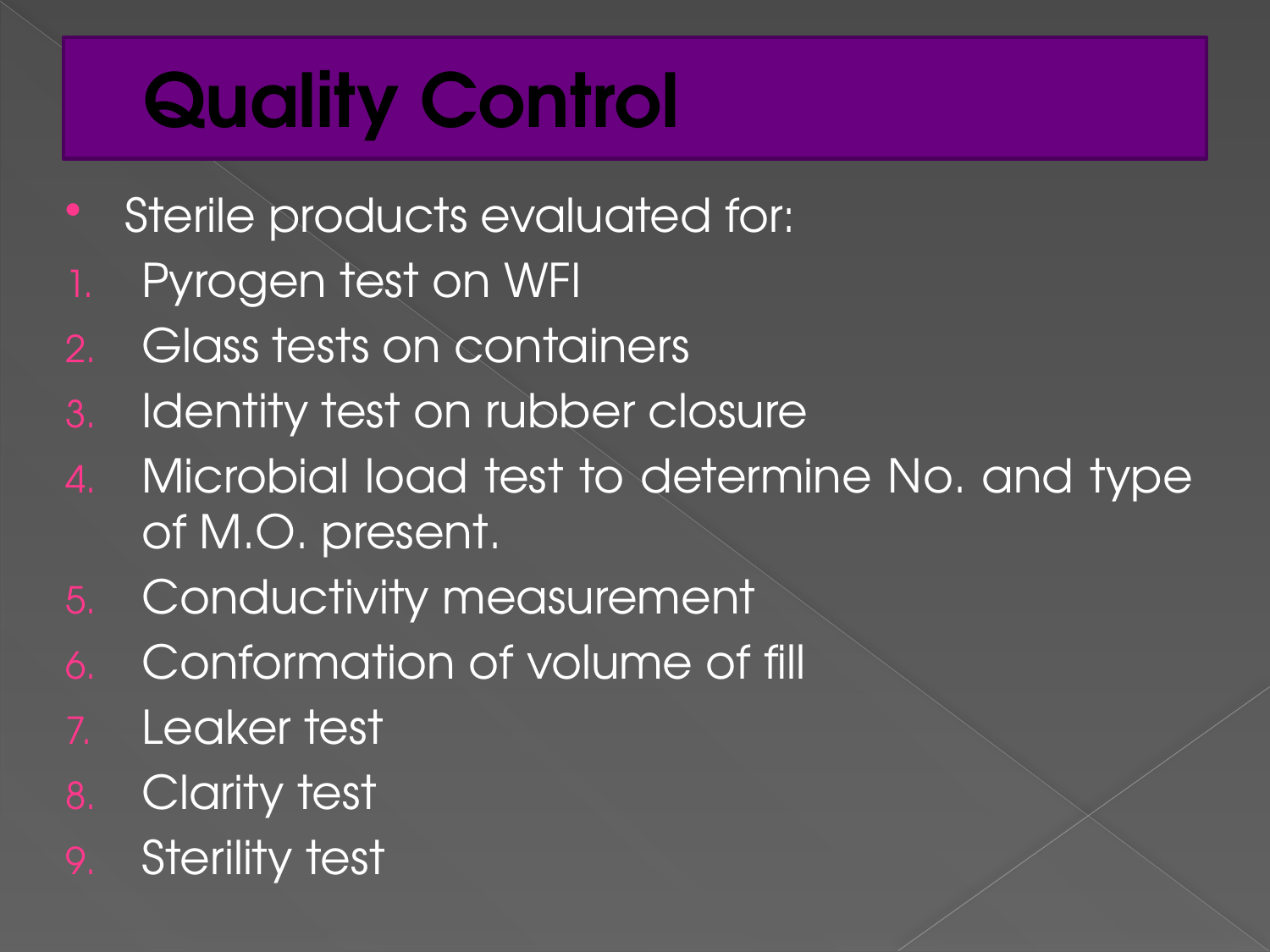

# Quality Control
Sterile products evaluated for:
Pyrogen test on WFI
Glass tests on containers
Identity test on rubber closure
Microbial load test to determine No. and type of M.O. present.
Conductivity measurement
Conformation of volume of fill
Leaker test
Clarity test
Sterility test